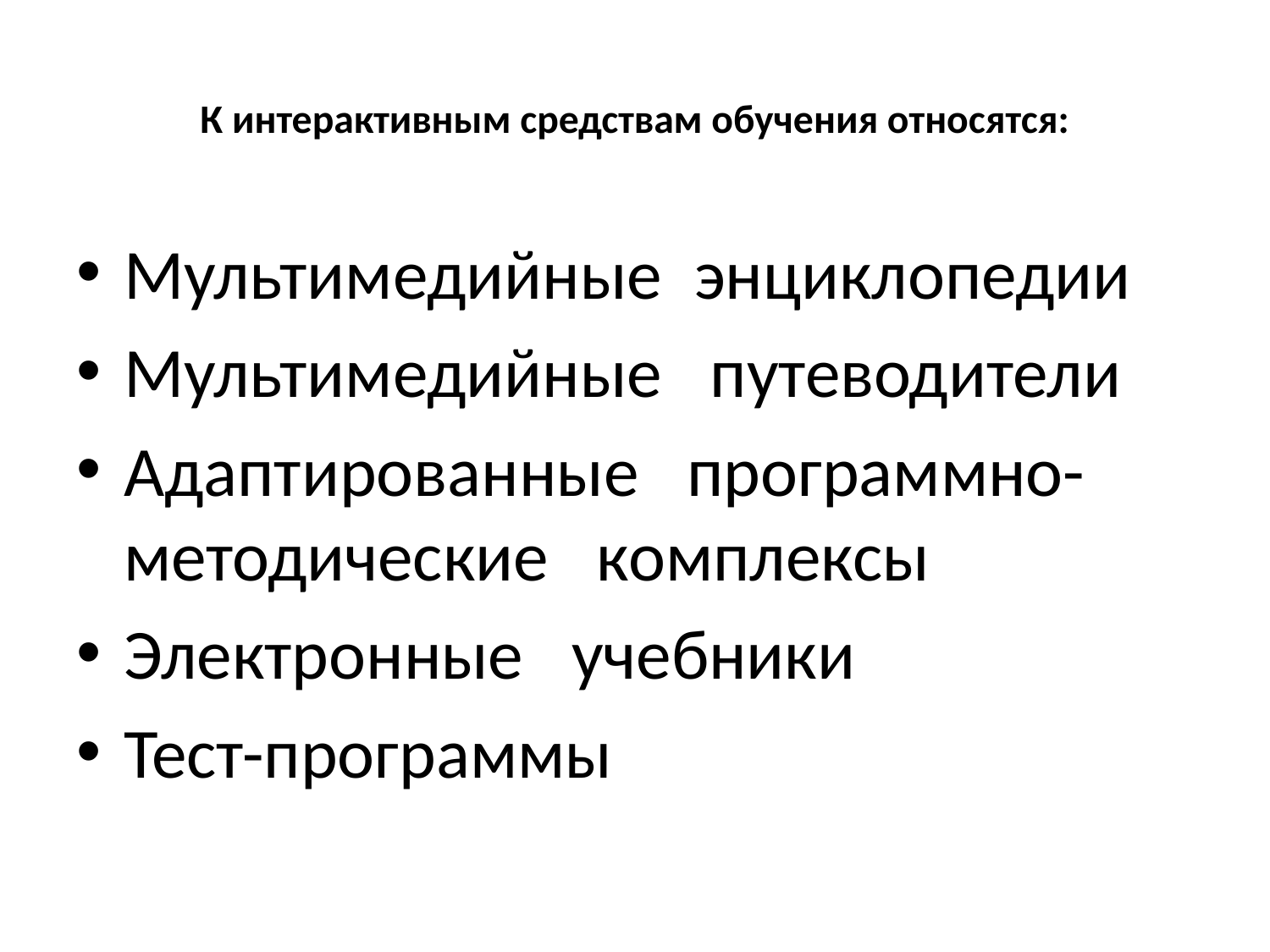

# К интерактивным средствам обучения относятся:
Мультимедийные  энциклопедии
Мультимедийные   путеводители
Адаптированные   программно-методические   комплексы
Электронные   учебники
Тест-программы